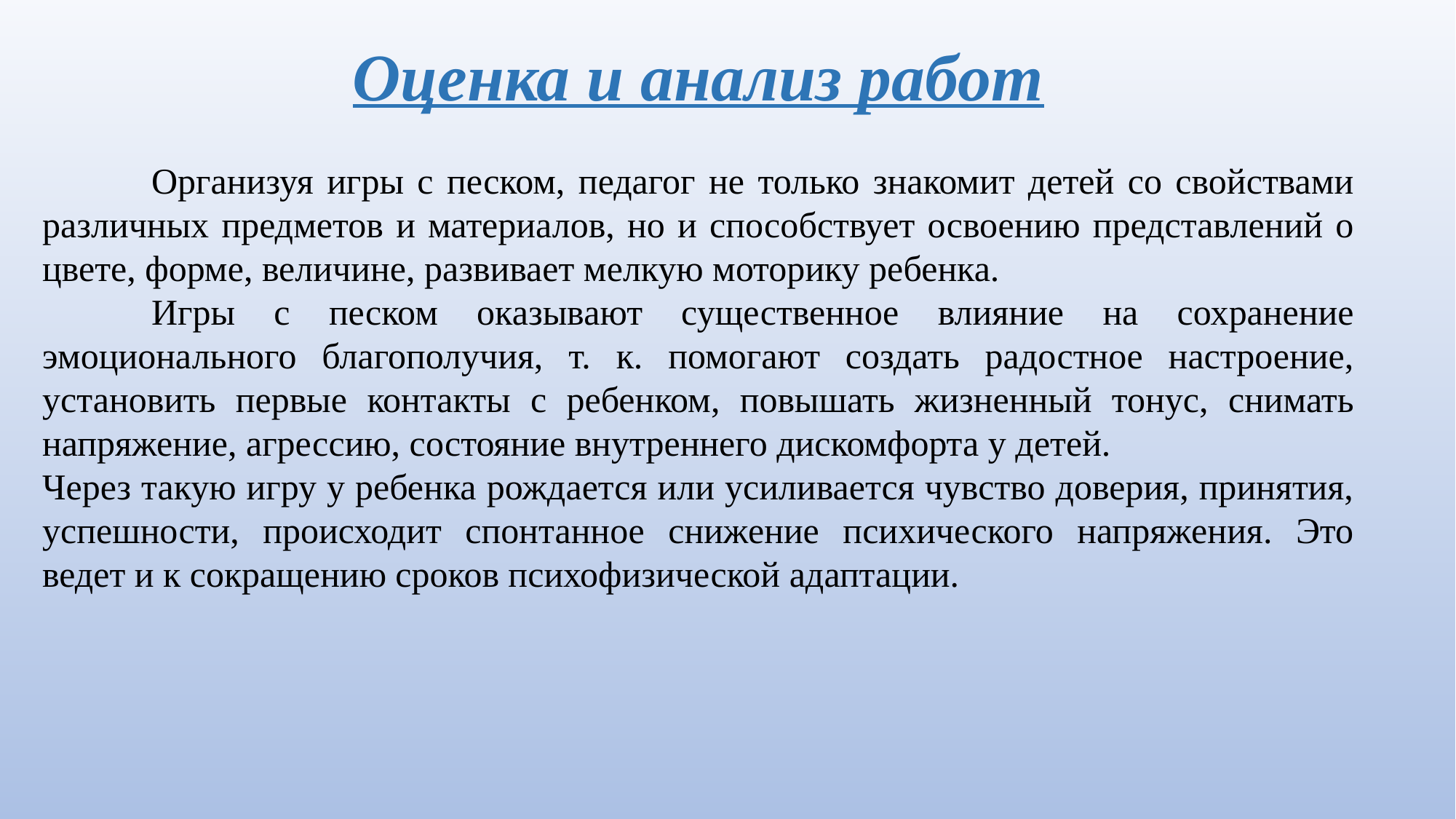

Оценка и анализ работ

	Организуя игры с песком, педагог не только знакомит детей со свойствами различных предметов и материалов, но и способствует освоению представлений о цвете, форме, величине, развивает мелкую моторику ребенка.
	Игры с песком оказывают существенное влияние на сохранение эмоционального благополучия, т. к. помогают создать радостное настроение, установить первые контакты с ребенком, повышать жизненный тонус, снимать напряжение, агрессию, состояние внутреннего дискомфорта у детей.
Через такую игру у ребенка рождается или усиливается чувство доверия, принятия, успешности, происходит спонтанное снижение психического напряжения. Это ведет и к сокращению сроков психофизической адаптации.